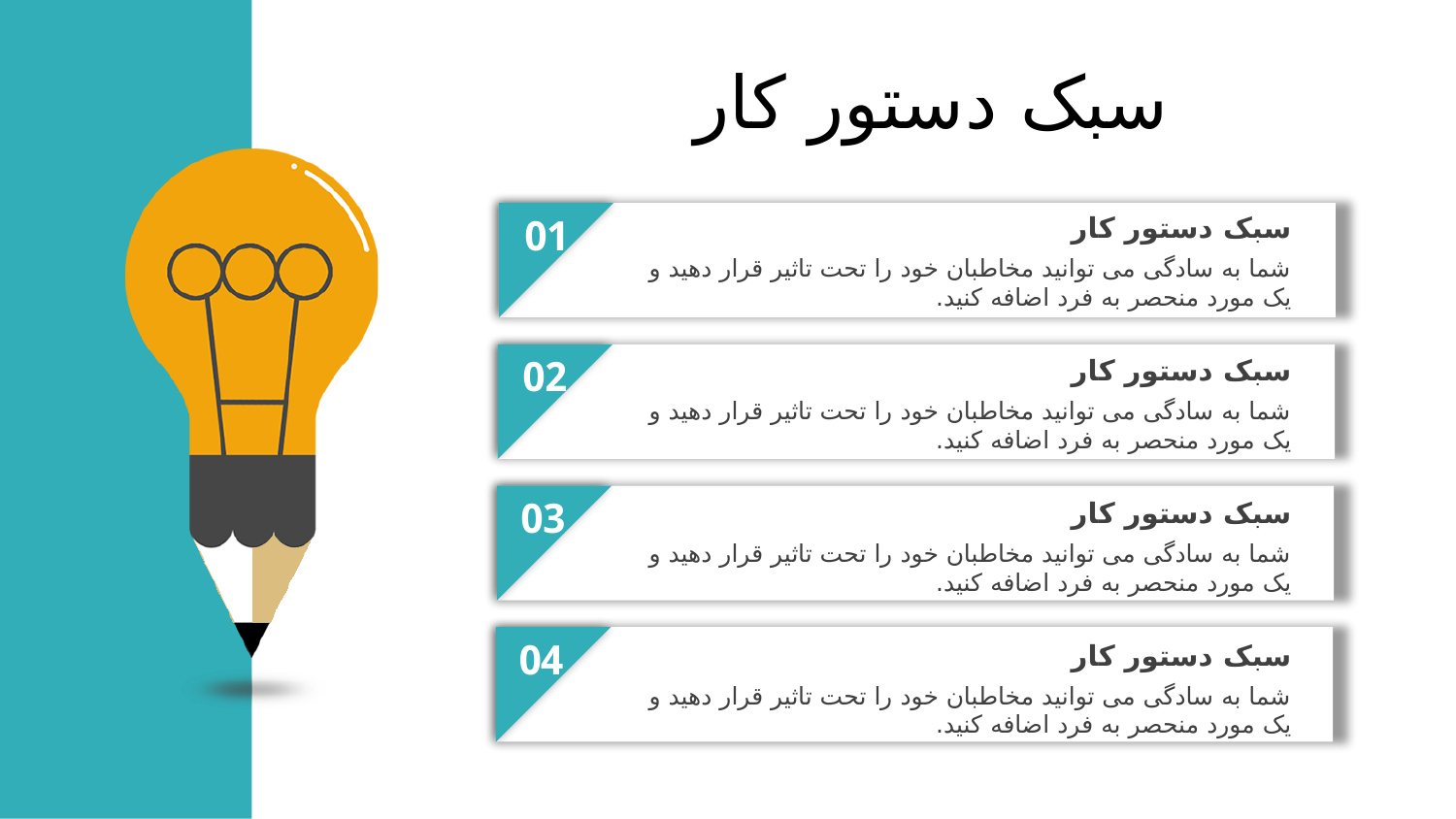

سبک دستور کار

01
سبک دستور کار
شما به سادگی می توانید مخاطبان خود را تحت تاثیر قرار دهید و یک مورد منحصر به فرد اضافه کنید.
02

سبک دستور کار
شما به سادگی می توانید مخاطبان خود را تحت تاثیر قرار دهید و یک مورد منحصر به فرد اضافه کنید.
03

سبک دستور کار
شما به سادگی می توانید مخاطبان خود را تحت تاثیر قرار دهید و یک مورد منحصر به فرد اضافه کنید.

04
سبک دستور کار
شما به سادگی می توانید مخاطبان خود را تحت تاثیر قرار دهید و یک مورد منحصر به فرد اضافه کنید.